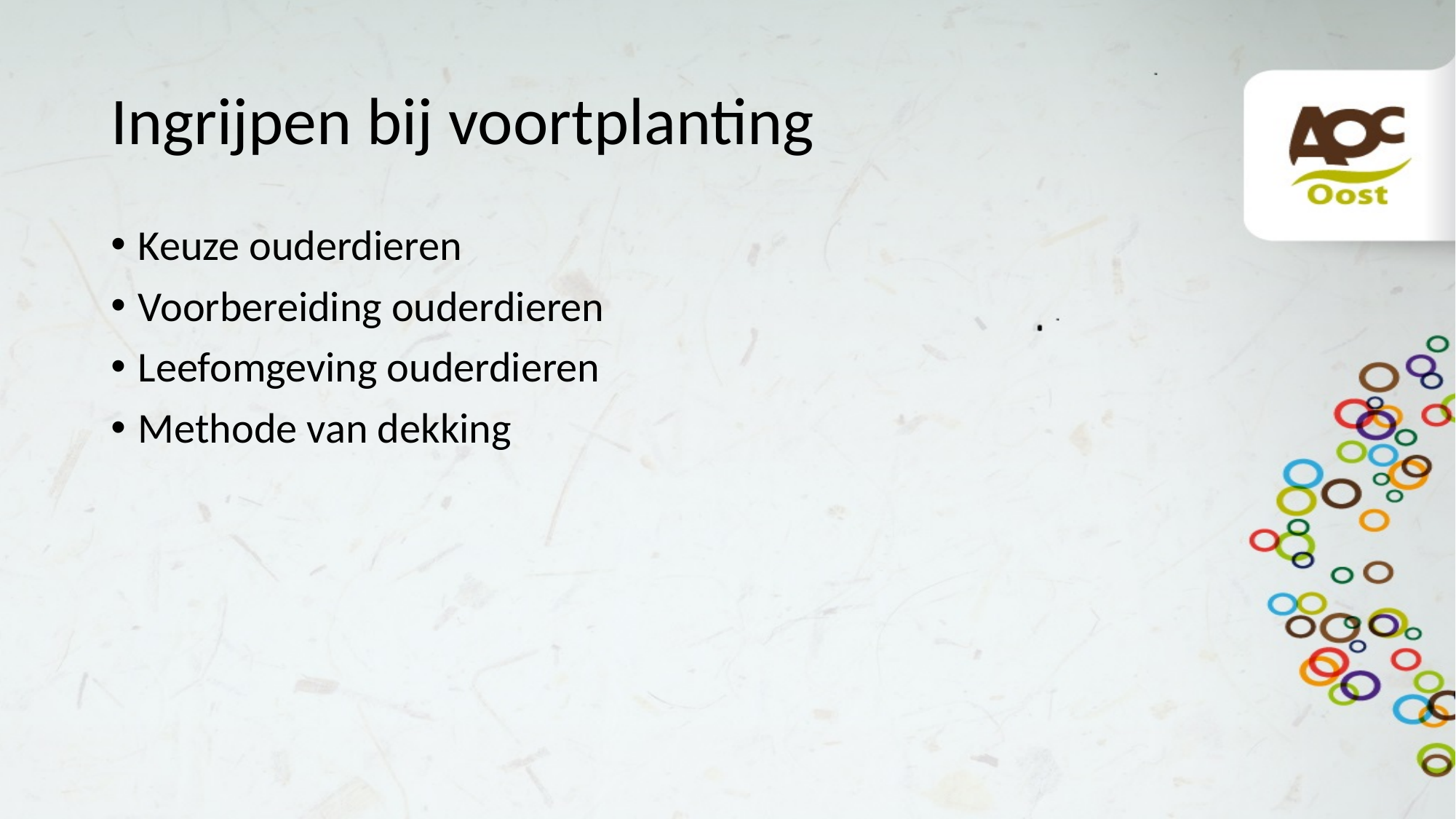

# Ingrijpen bij voortplanting
Keuze ouderdieren
Voorbereiding ouderdieren
Leefomgeving ouderdieren
Methode van dekking